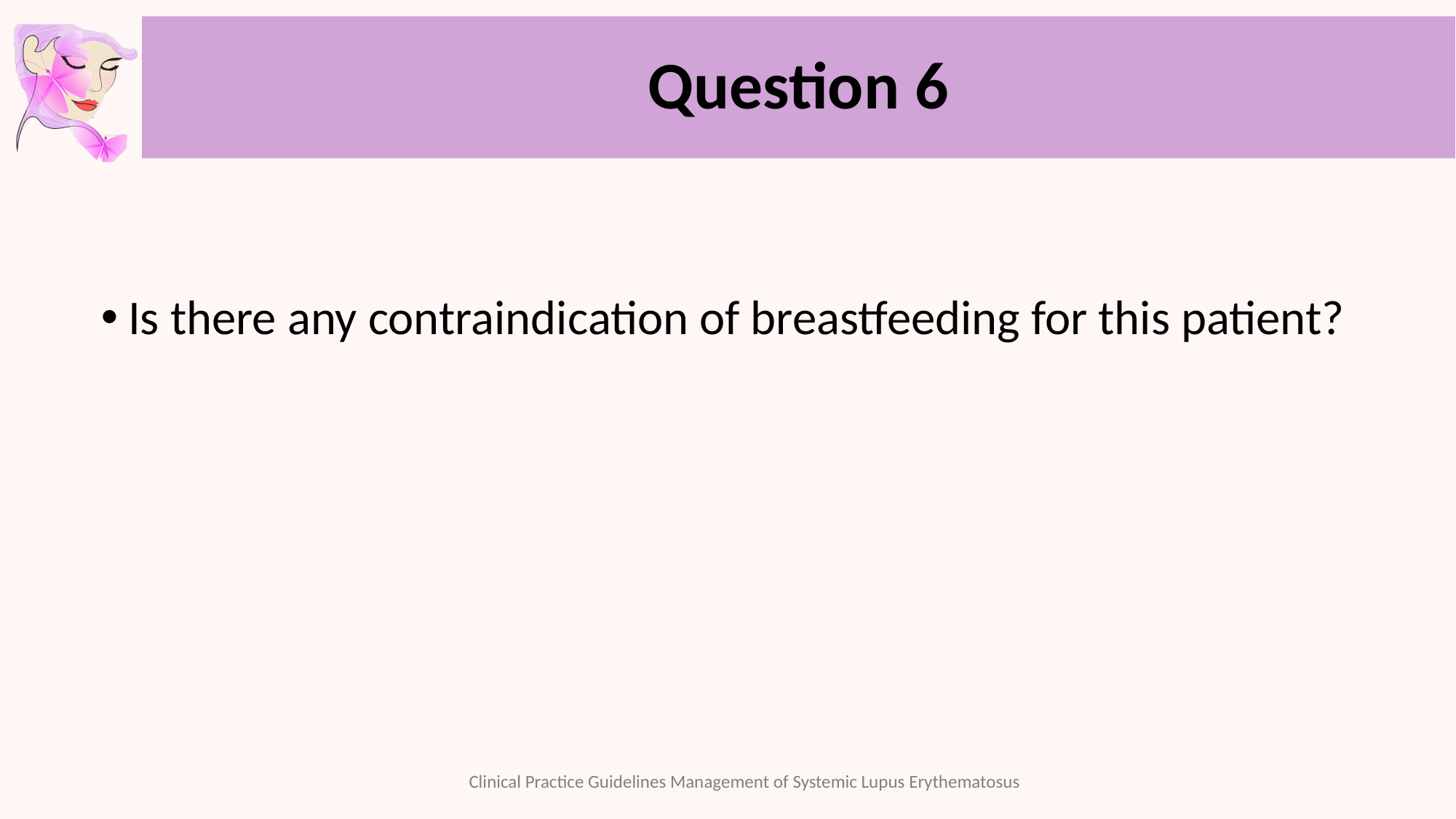

# Question 6
Is there any contraindication of breastfeeding for this patient?